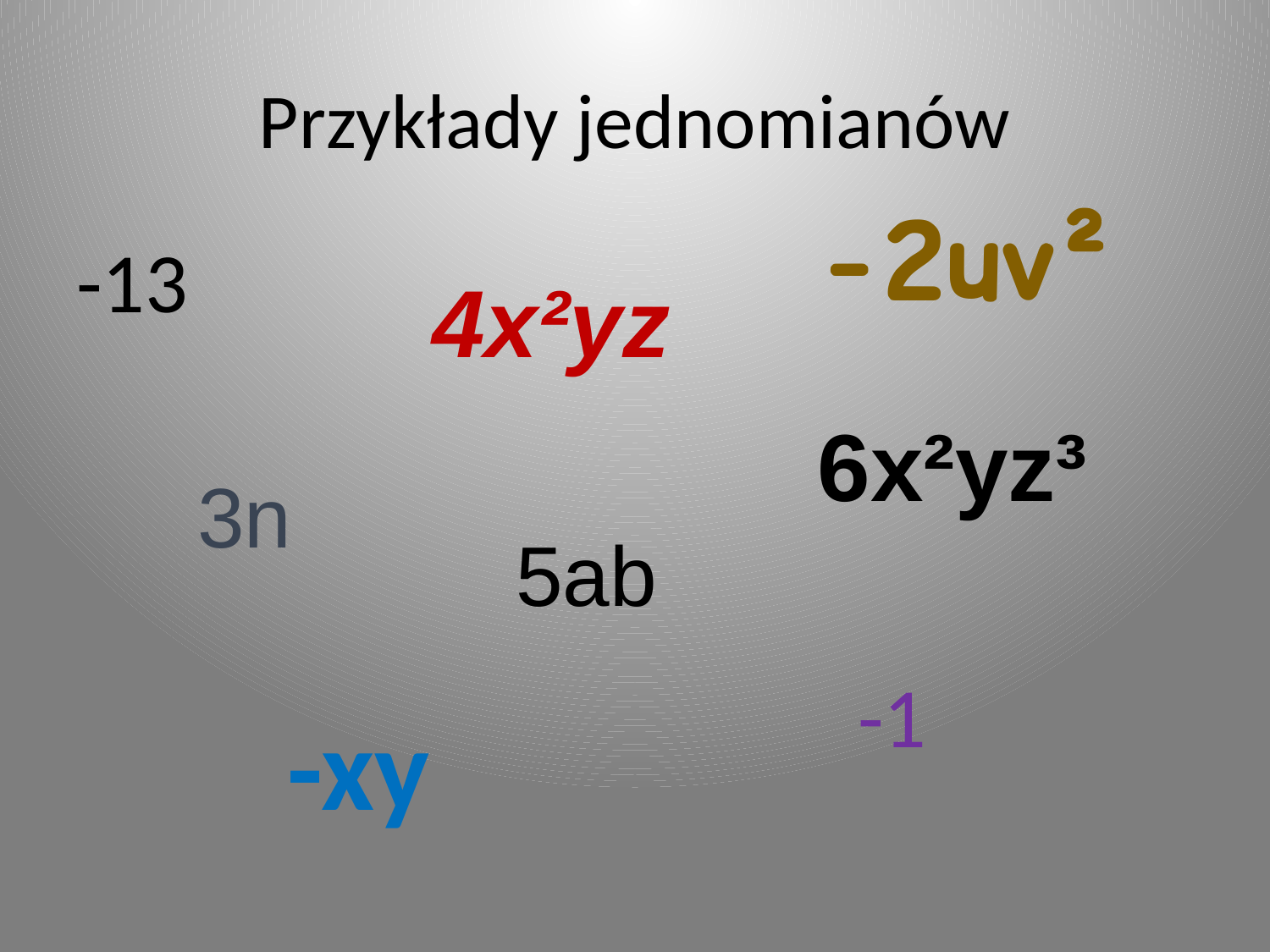

# Przykłady jednomianów
-2uv²
-13
4x²yz
6x²yz³
3n

5ab
-1
-xy